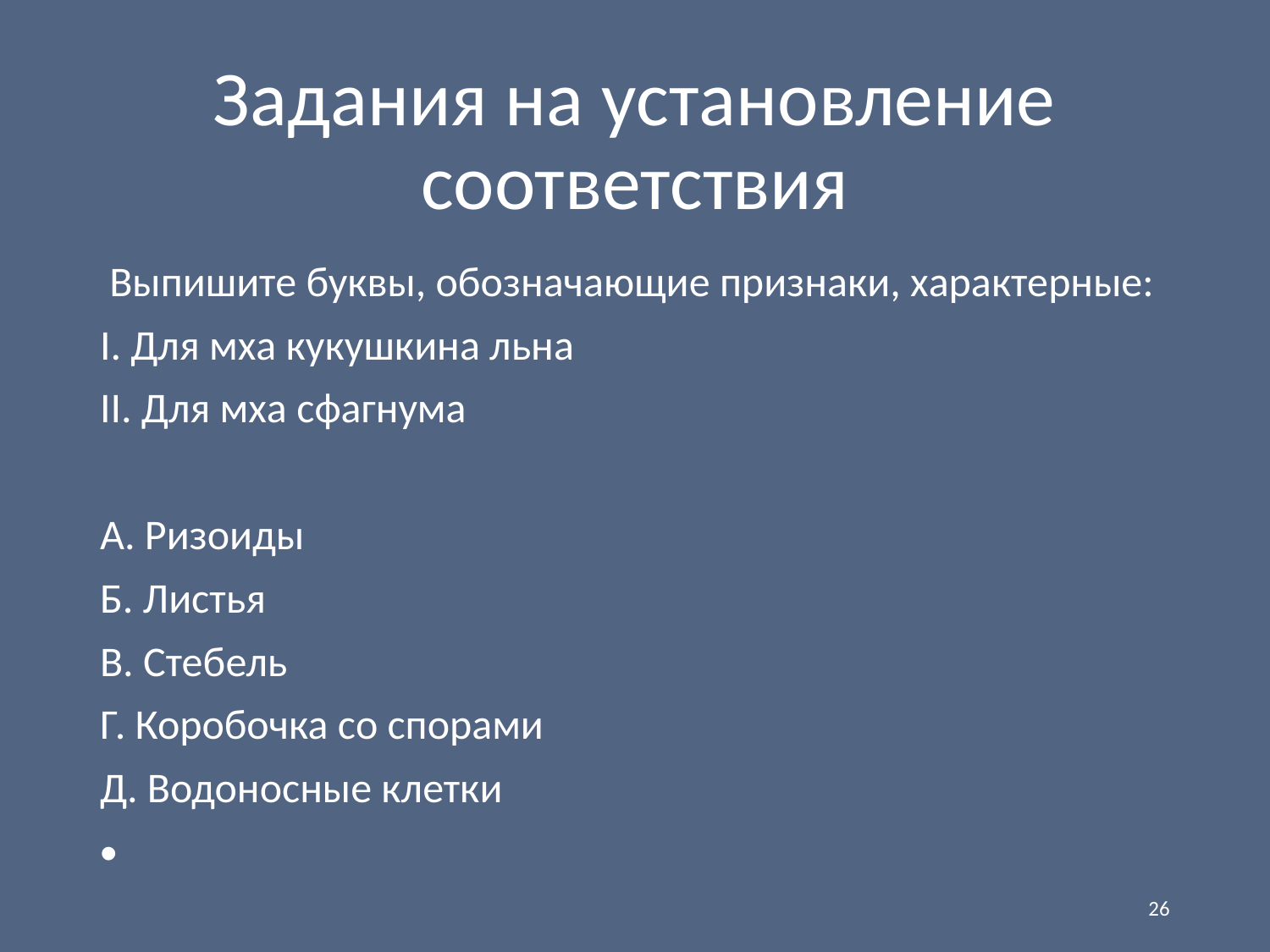

# Задания на установление соответствия
 Выпишите буквы, обозначающие признаки, характерные:
I. Для мха кукушкина льна
II. Для мха сфагнума

A. Ризоиды
Б. Листья
B. Стебель
Г. Коробочка со спорами
Д. Водоносные клетки

26